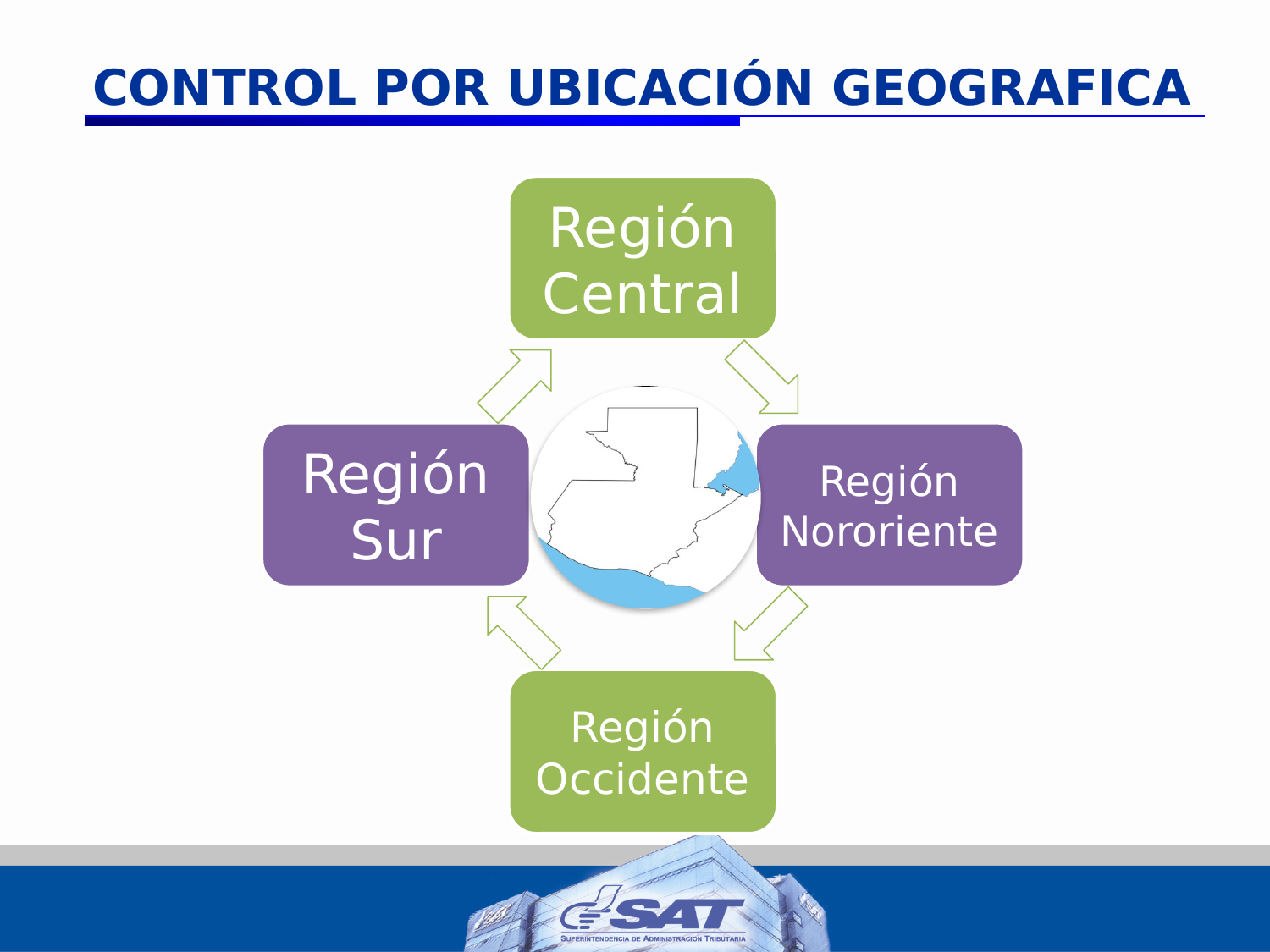

# CONTROL POR UBICACIÓN GEOGRAFICA
Región Central
Región Nororiente
Región Occidente
Región Sur